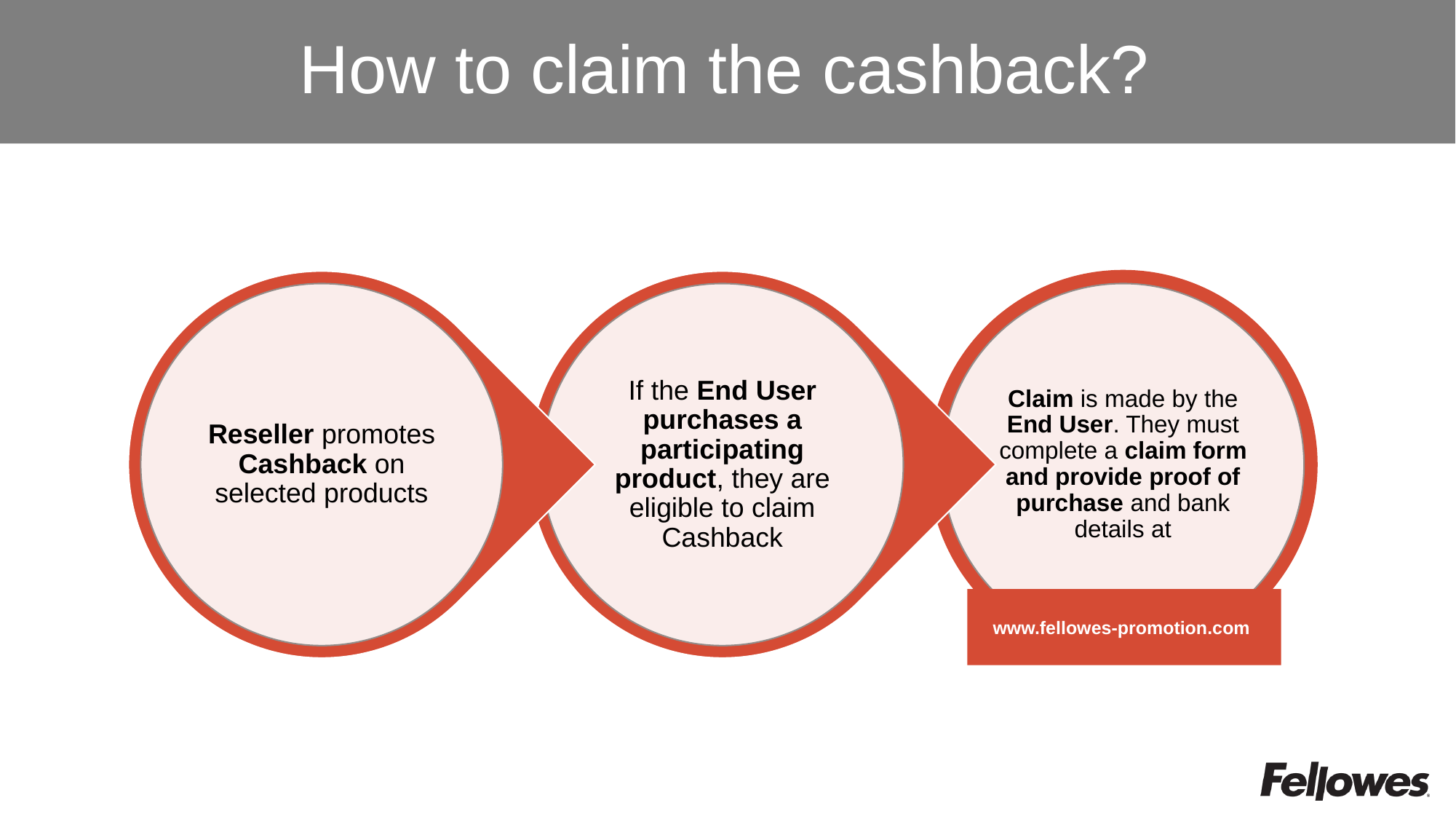

How to claim the cashback?
Claim is made by the End User. They must complete a claim form and provide proof of purchase and bank details at
If the End User purchases a participating product, they are eligible to claim Cashback
Reseller promotes Cashback on selected products

www.fellowes-promotion.com